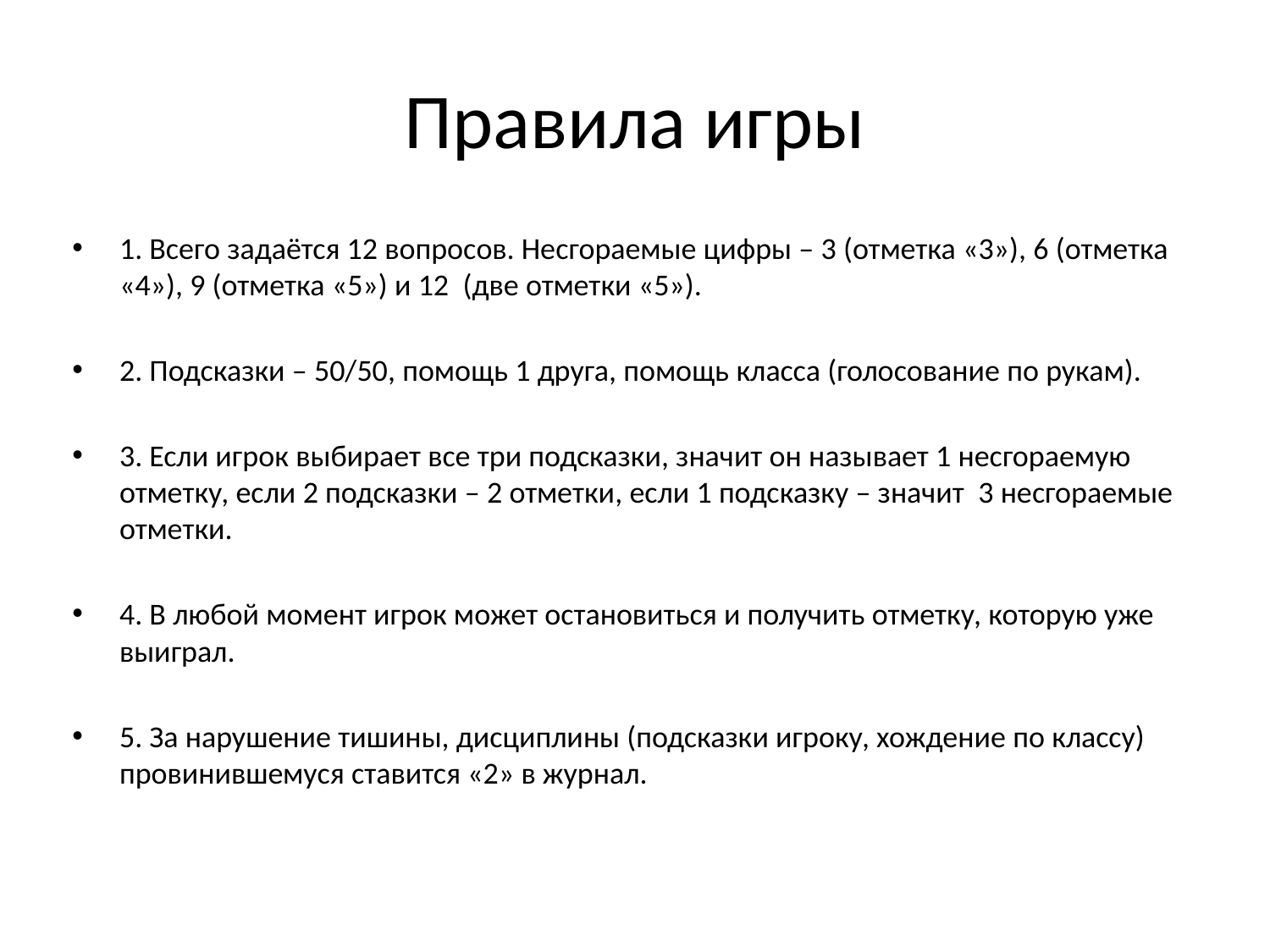

# Правила игры
1. Всего задаётся 12 вопросов. Несгораемые цифры – 3 (отметка «3»), 6 (отметка «4»), 9 (отметка «5») и 12  (две отметки «5»).

2. Подсказки – 50/50, помощь 1 друга, помощь класса (голосование по рукам).

3. Если игрок выбирает все три подсказки, значит он называет 1 несгораемую отметку, если 2 подсказки – 2 отметки, если 1 подсказку – значит  3 несгораемые отметки.

4. В любой момент игрок может остановиться и получить отметку, которую уже выиграл.

5. За нарушение тишины, дисциплины (подсказки игроку, хождение по классу) провинившемуся ставится «2» в журнал.